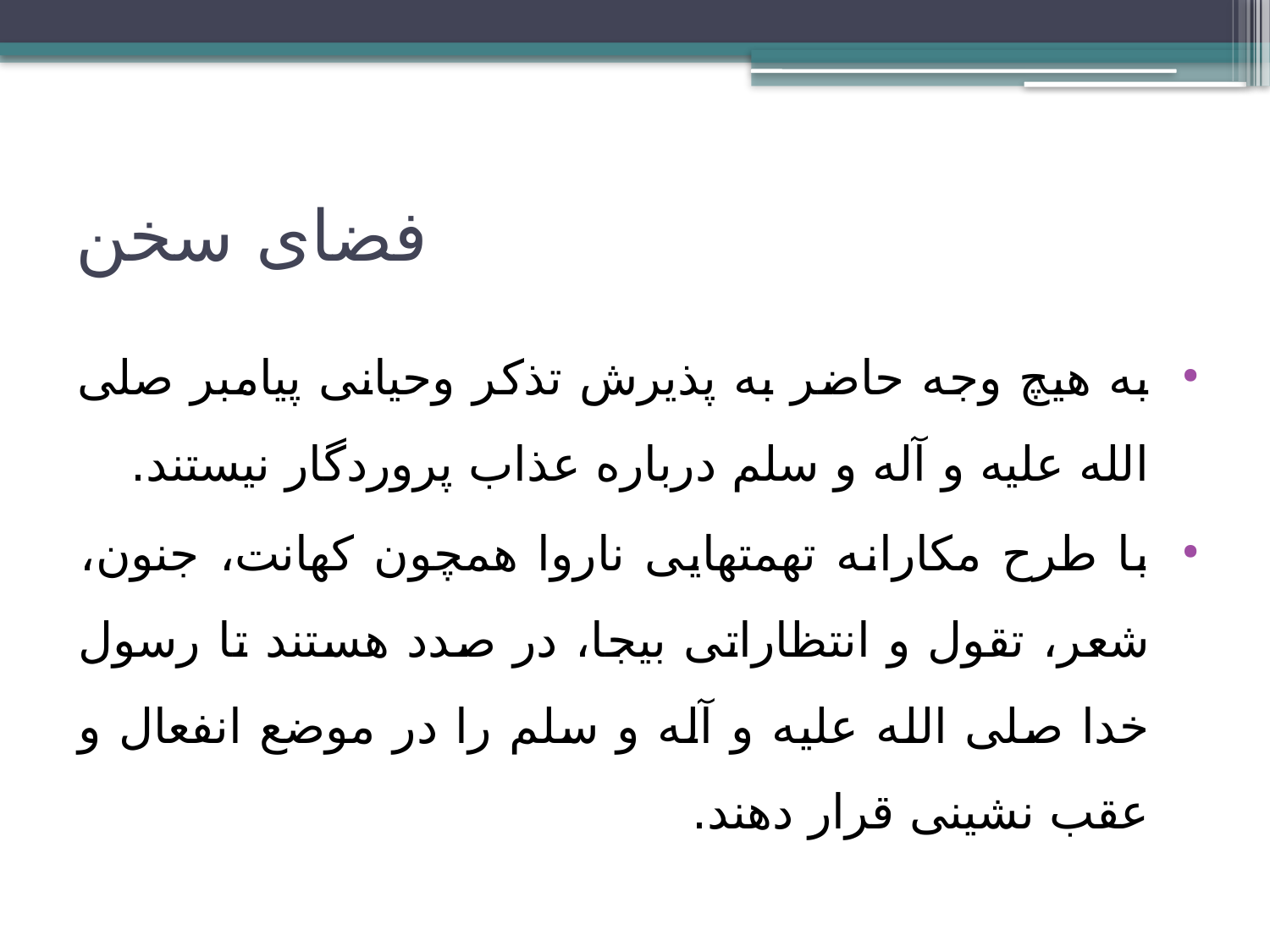

# فضای سخن
به هیچ وجه حاضر به پذیرش تذکر وحیانی پیامبر صلی الله علیه و آله و سلم درباره عذاب پروردگار نیستند.
با طرح مکارانه تهمتهایی ناروا همچون کهانت، جنون، شعر، تقول و انتظاراتی بیجا، در صدد هستند تا رسول خدا صلی الله علیه و آله و سلم را در موضع انفعال و عقب نشینی قرار دهند.